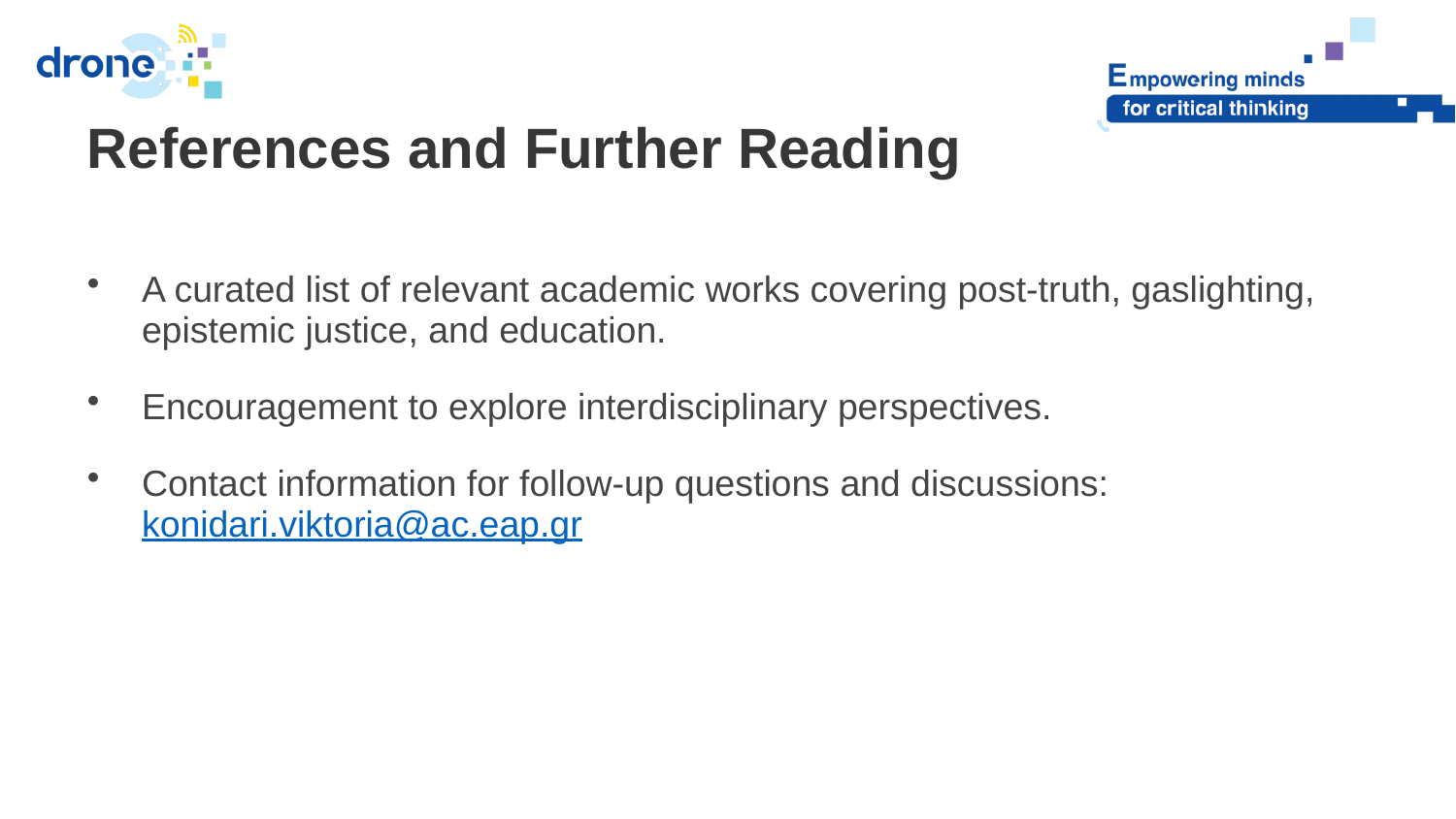

References and Further Reading
A curated list of relevant academic works covering post-truth, gaslighting, epistemic justice, and education.
Encouragement to explore interdisciplinary perspectives.
Contact information for follow-up questions and discussions: konidari.viktoria@ac.eap.gr